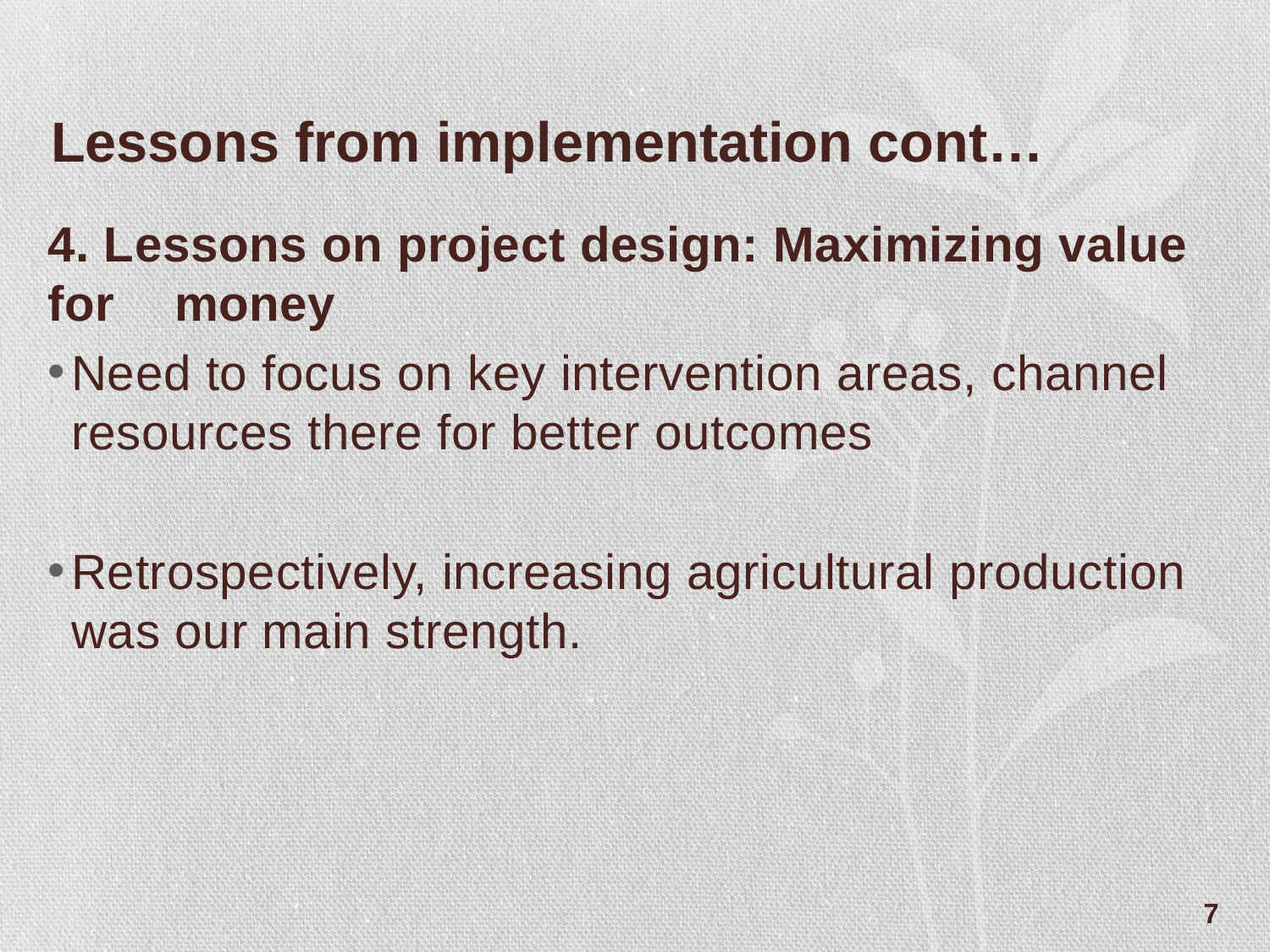

# Lessons from implementation cont…
4. Lessons on project design: Maximizing value for 	money
Need to focus on key intervention areas, channel resources there for better outcomes

Retrospectively, increasing agricultural production was our main strength.

7